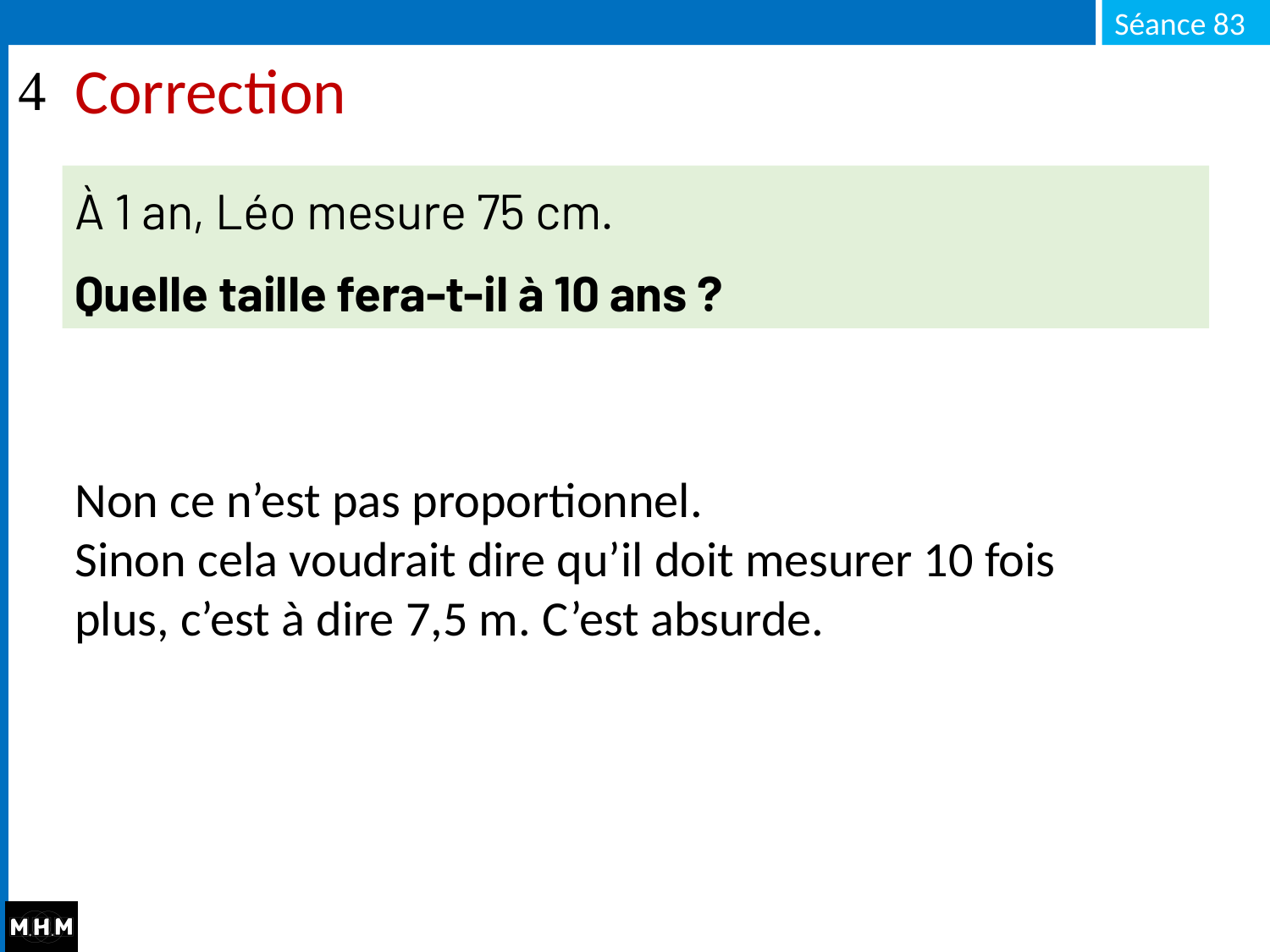

# Correction
À 1 an, Léo mesure 75 cm.
Quelle taille fera-t-il à 10 ans ?
Non ce n’est pas proportionnel.
Sinon cela voudrait dire qu’il doit mesurer 10 fois plus, c’est à dire 7,5 m. C’est absurde.